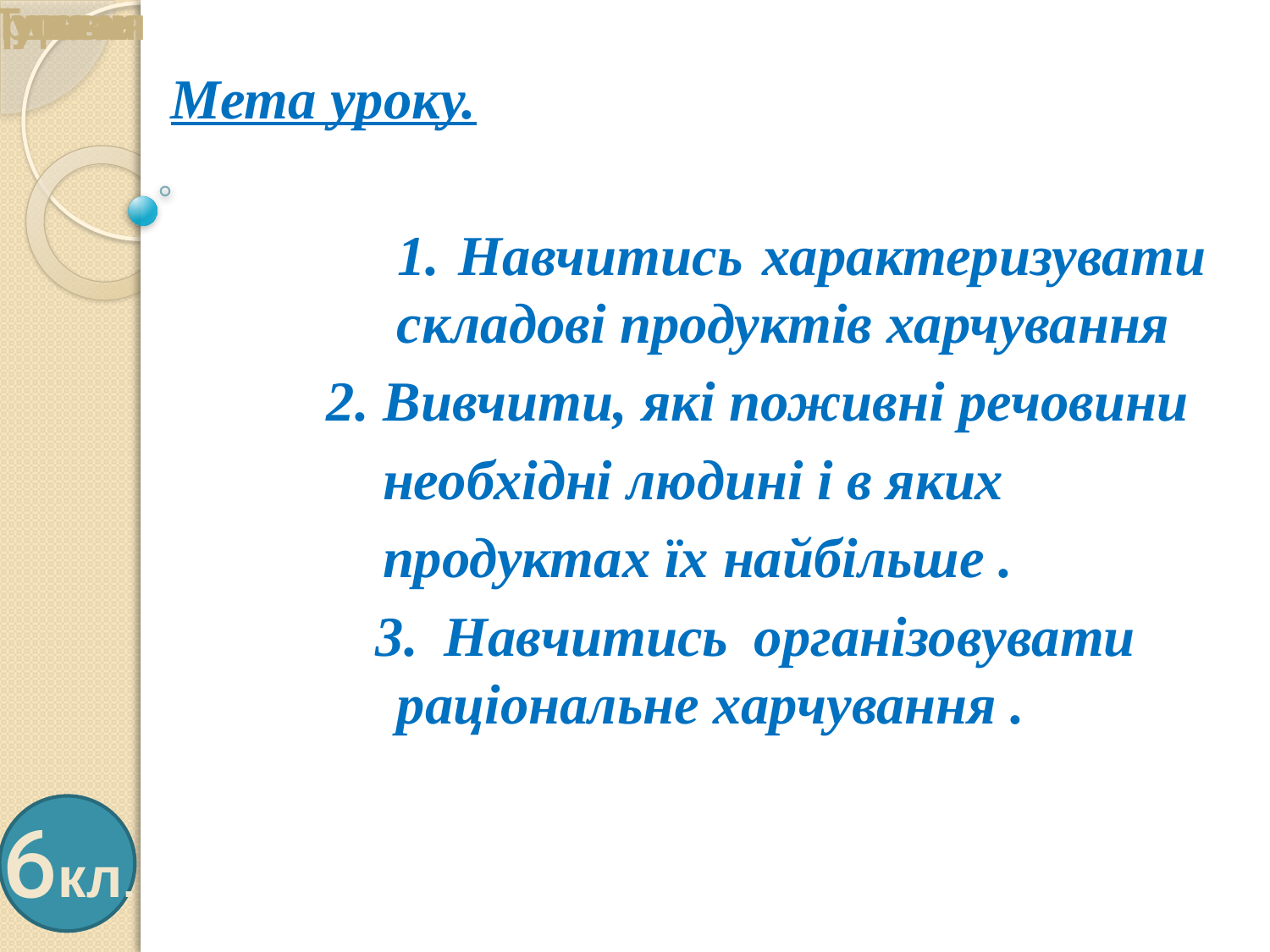

Трудове навчання
Мета уроку.

            1. Навчитись характеризувати 		       складові продуктів харчування
           2. Вивчити, які поживні речовини
	      необхідні людині і в яких
	      продуктах їх найбільше .
	   3. Навчитись організовувати 		       раціональне харчування .

6кл.